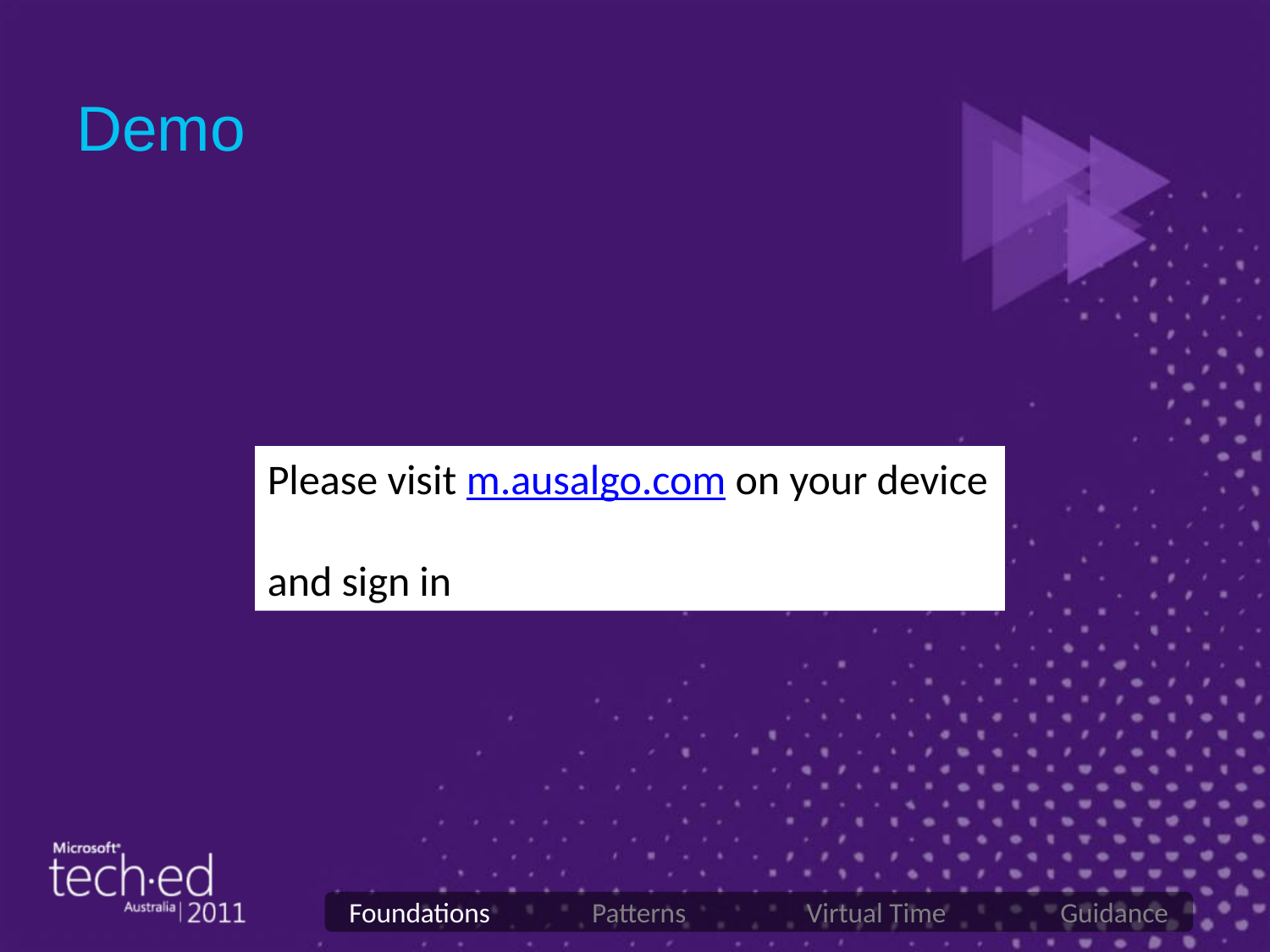

# Demo
Please visit m.ausalgo.com on your device
and sign in
Foundations                Patterns                   Virtual Time                  Guidance